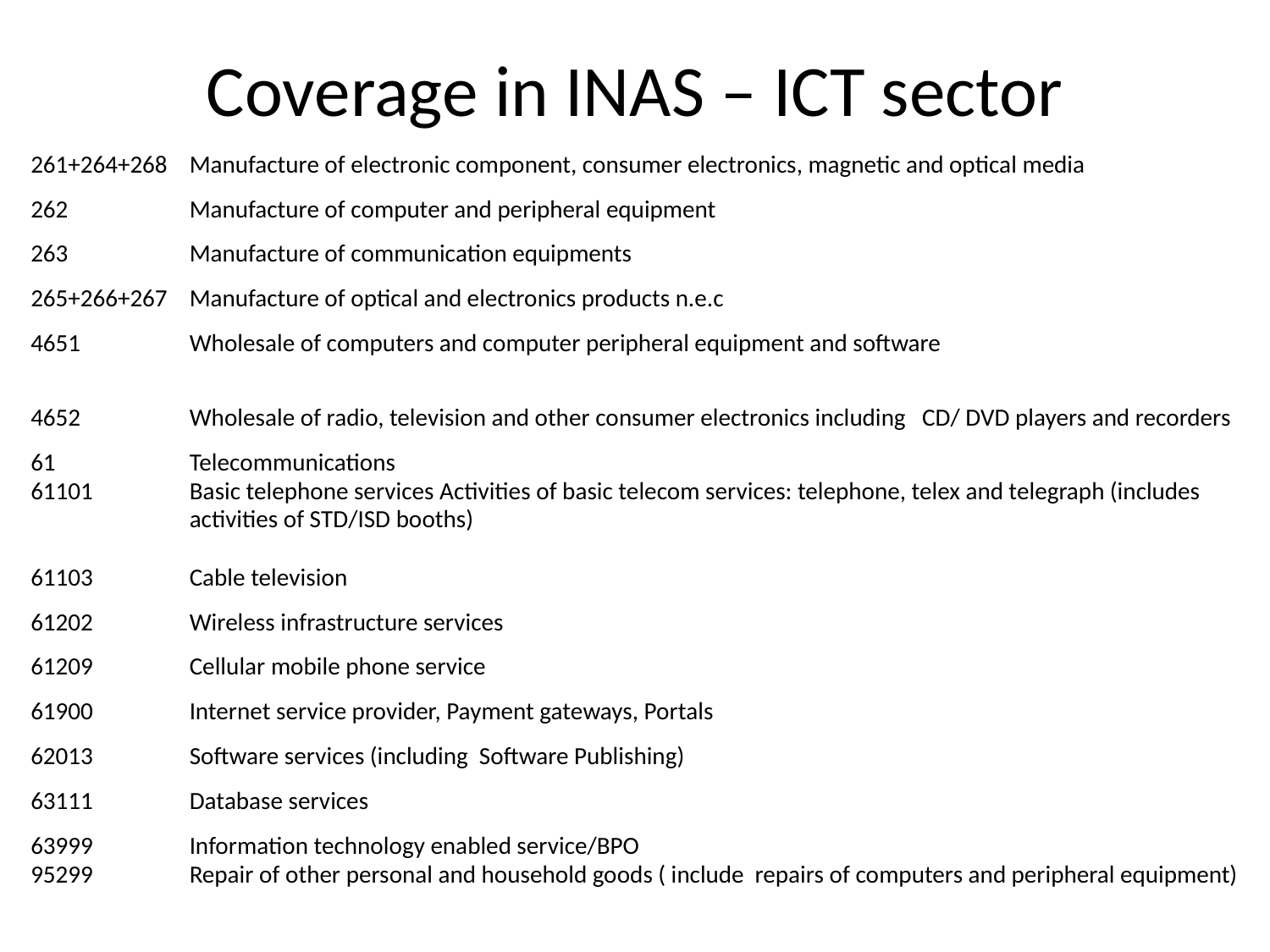

# Coverage in INAS – ICT sector
| 261+264+268 | Manufacture of electronic component, consumer electronics, magnetic and optical media |
| --- | --- |
| 262 | Manufacture of computer and peripheral equipment |
| 263 | Manufacture of communication equipments |
| 265+266+267 | Manufacture of optical and electronics products n.e.c |
| 4651 | Wholesale of computers and computer peripheral equipment and software |
| 4652 | Wholesale of radio, television and other consumer electronics including CD/ DVD players and recorders |
| 61 | Telecommunications |
| 61101 | Basic telephone services Activities of basic telecom services: telephone, telex and telegraph (includes activities of STD/ISD booths) |
| 61103 | Cable television |
| 61202 | Wireless infrastructure services |
| 61209 | Cellular mobile phone service |
| 61900 | Internet service provider, Payment gateways, Portals |
| 62013 | Software services (including Software Publishing) |
| 63111 | Database services |
| 63999 | Information technology enabled service/BPO |
| 95299 | Repair of other personal and household goods ( include repairs of computers and peripheral equipment) |